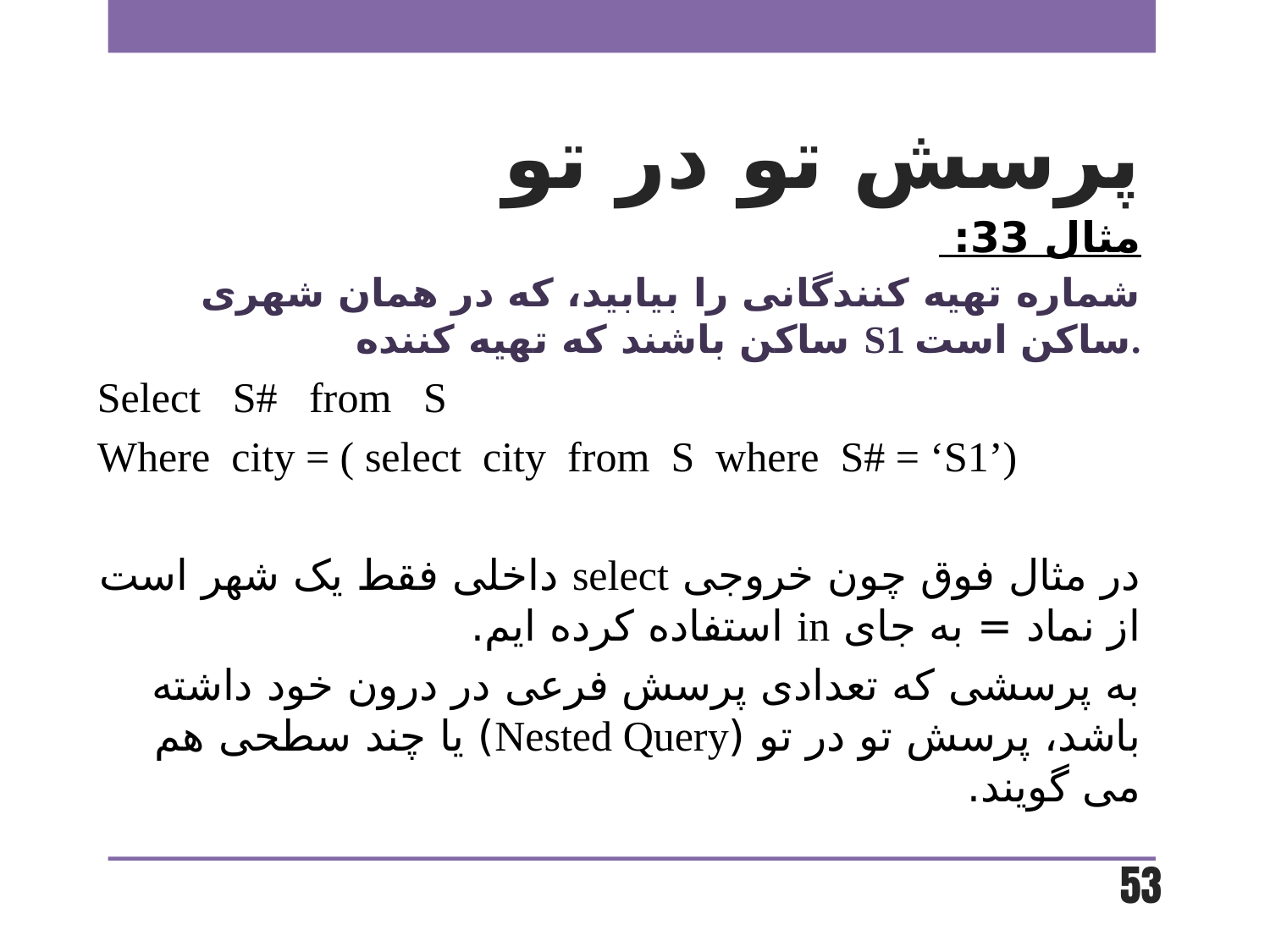

# پرسش تو در تو
مثال 33:
شماره تهیه کنندگانی را بیابید، که در همان شهری ساکن باشند که تهیه کننده S1 ساکن است.
Select   S#   from   S
Where  city = ( select  city  from  S  where  S# = ‘S1’)

در مثال فوق چون خروجی select داخلی فقط یک شهر است از نماد = به جای in استفاده کرده ایم.
به پرسشی که تعدادی پرسش فرعی در درون خود داشته باشد، پرسش تو در تو (Nested Query) یا چند سطحی هم می گویند.

53